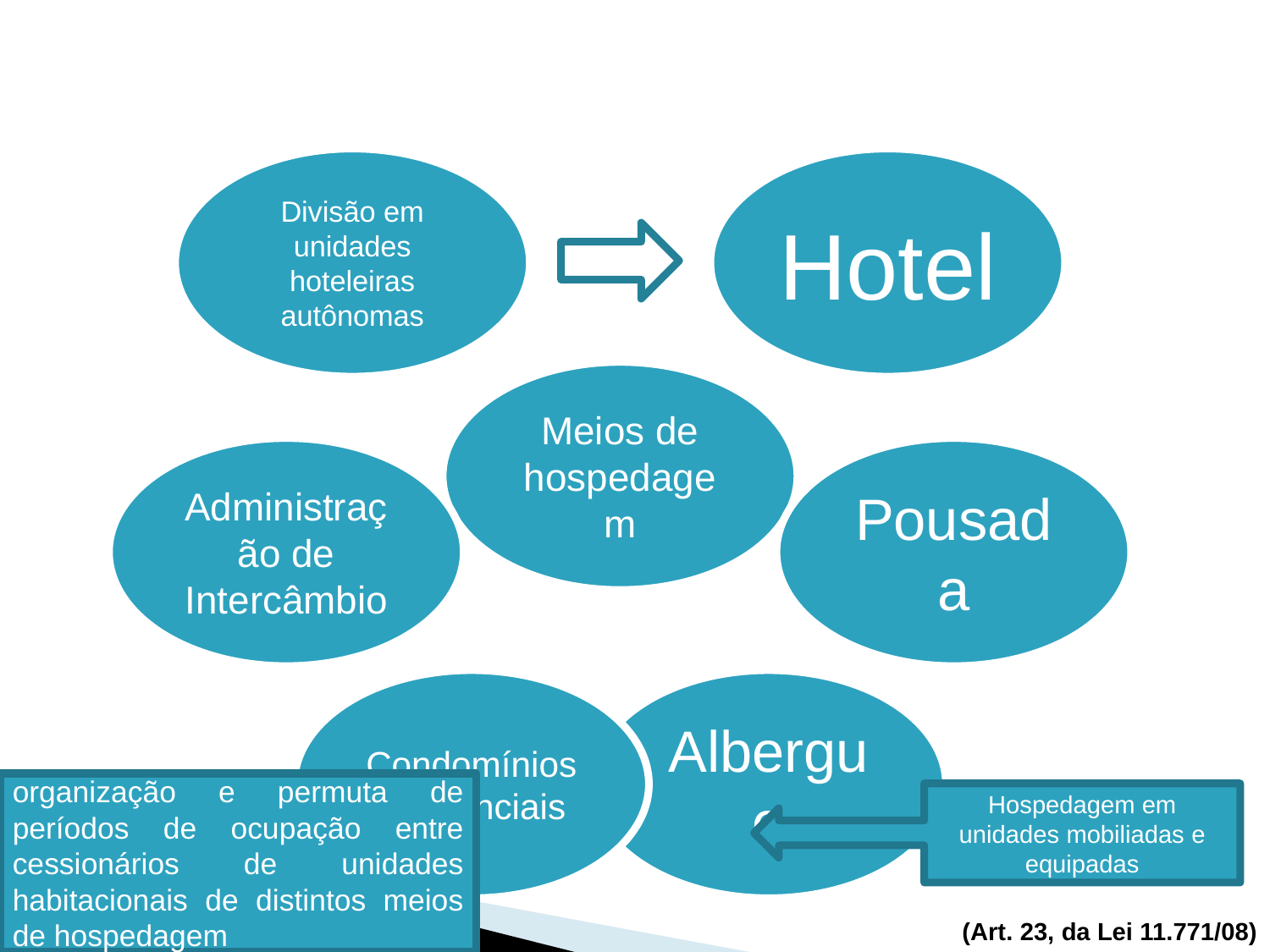

Meios de hospedagem
Hotel
Pousada
Albergue
Divisão em unidades hoteleiras autônomas
Administração de Intercâmbio
organização e permuta de períodos de ocupação entre cessionários de unidades habitacionais de distintos meios de hospedagem
Hospedagem em unidades mobiliadas e equipadas
(Art. 23, da Lei 11.771/08)